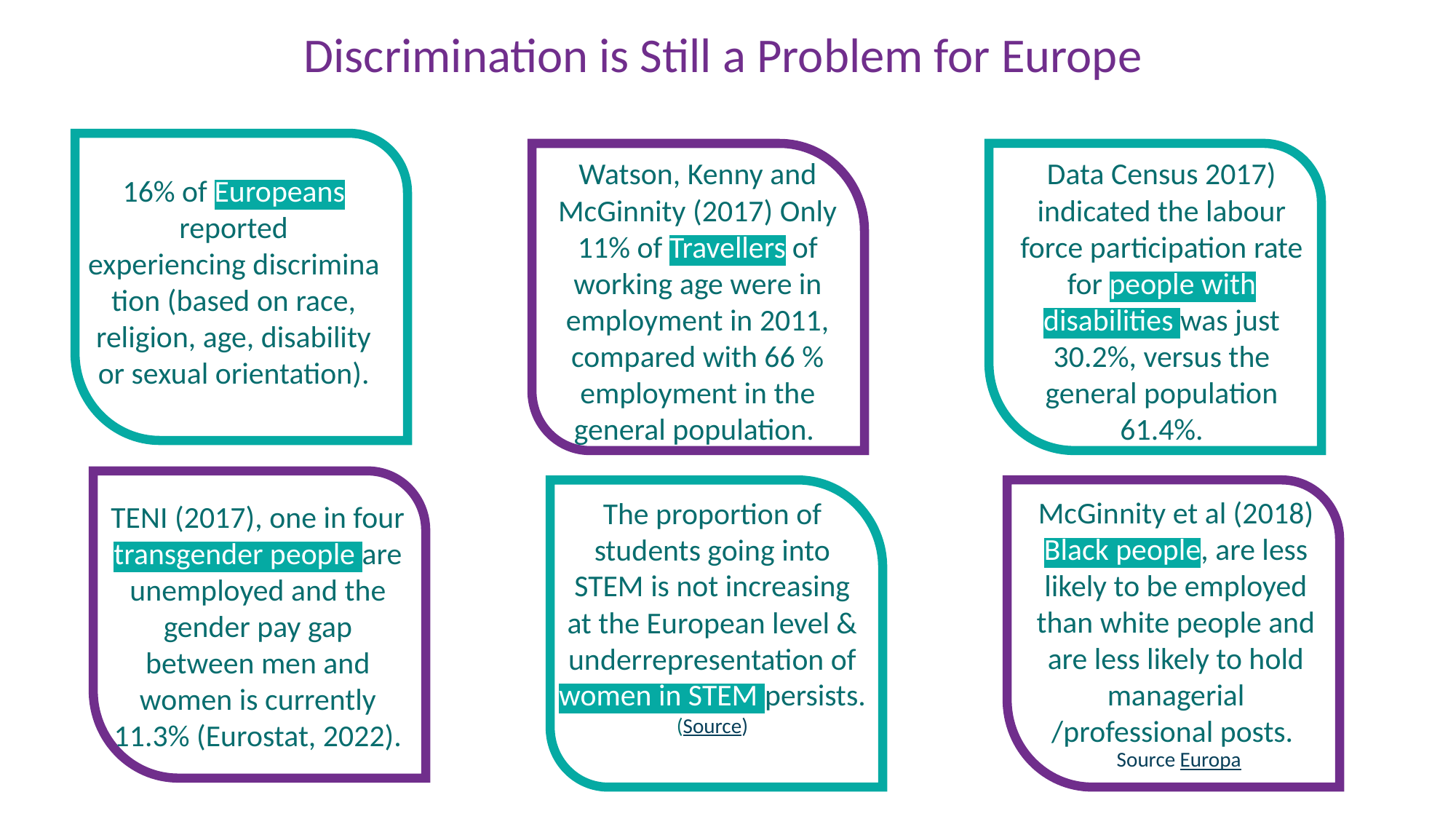

Discrimination is Still a Problem for Europe
Watson, Kenny and McGinnity (2017) Only 11% of Travellers of working age were in employment in 2011, compared with 66 % employment in the general population.
Data Census 2017) indicated the labour force participation rate for people with disabilities was just 30.2%, versus the general population 61.4%.
16% of Europeans reported experiencing discrimination (based on race, religion, age, disability or sexual orientation).
McGinnity et al (2018) Black people, are less likely to be employed than white people and are less likely to hold managerial /professional posts.
The proportion of students going into STEM is not increasing at the European level & underrepresentation of women in STEM persists. (Source)
TENI (2017), one in four transgender people are unemployed and the gender pay gap between men and women is currently 11.3% (Eurostat, 2022).
Source Europa